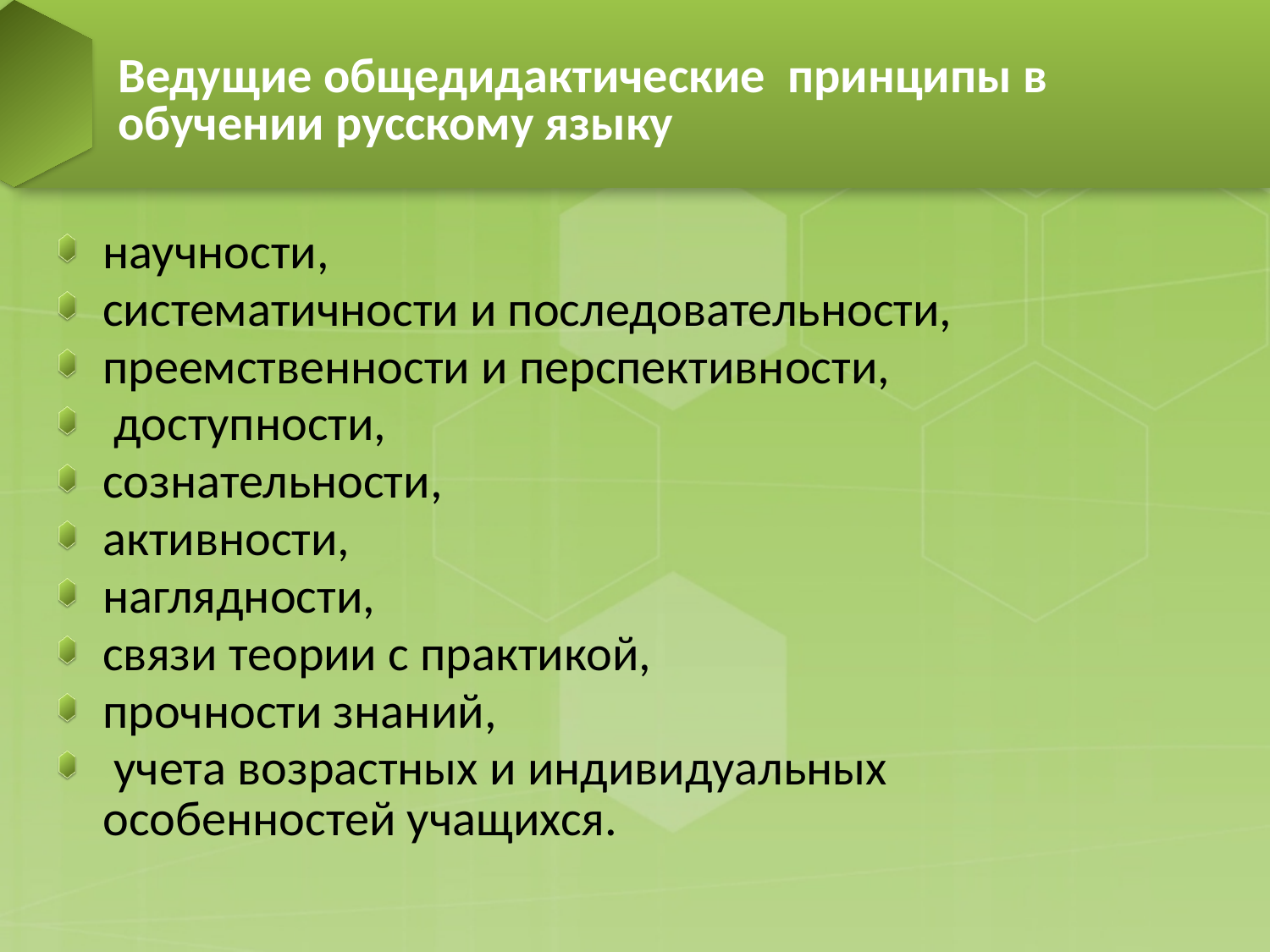

# Ведущие общедидактические  принципы в обучении русскому языку
научности,
систематичности и последовательности,
преемственности и перспективности,
 доступности,
сознательности,
активности,
наглядности,
связи теории с практикой,
прочности знаний,
 учета возрастных и индивидуальных особенностей учащихся.